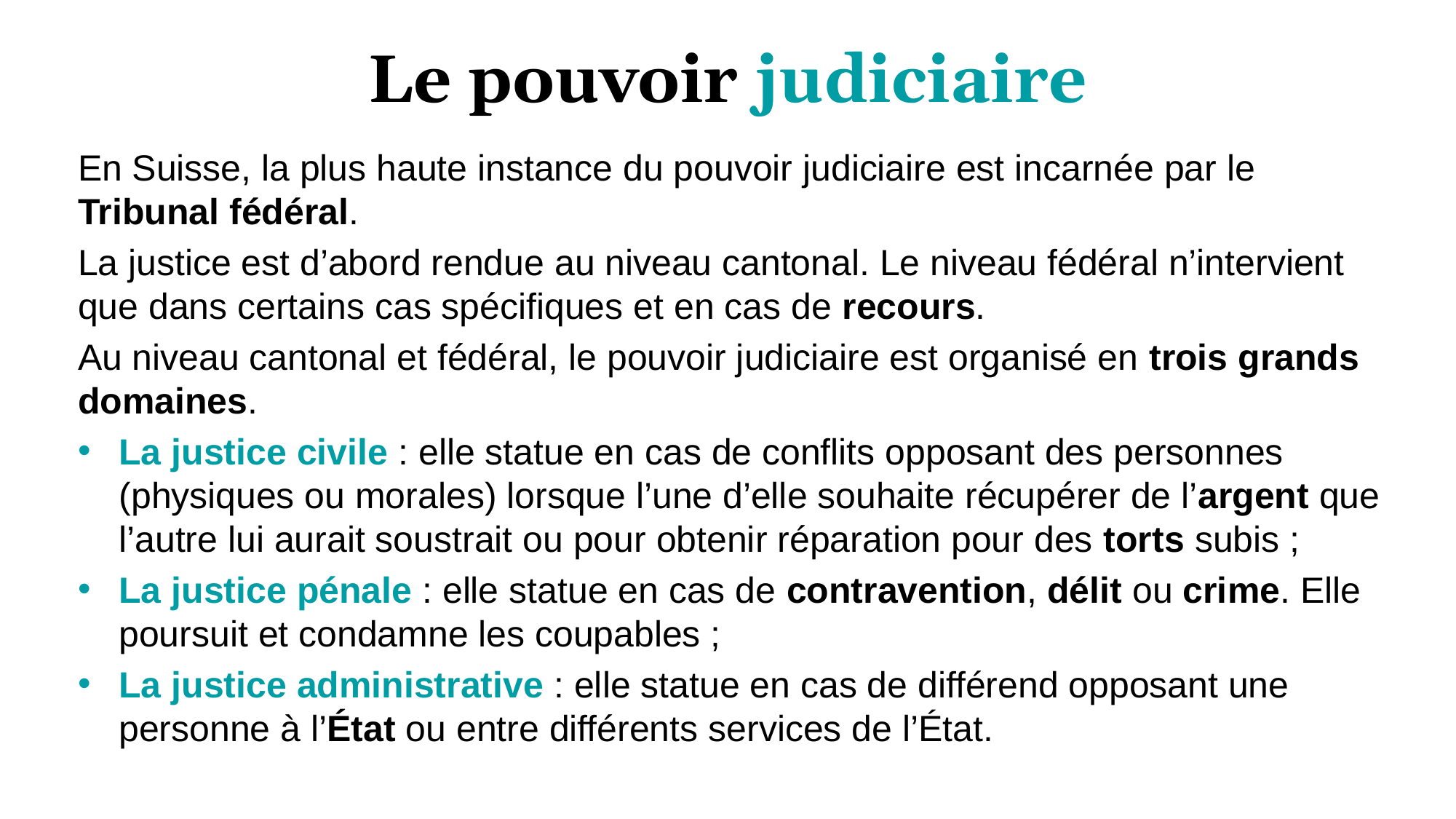

# Le pouvoir judiciaire
En Suisse, la plus haute instance du pouvoir judiciaire est incarnée par le Tribunal fédéral.
La justice est d’abord rendue au niveau cantonal. Le niveau fédéral n’intervient que dans certains cas spécifiques et en cas de recours.
Au niveau cantonal et fédéral, le pouvoir judiciaire est organisé en trois grands domaines.
La justice civile : elle statue en cas de conflits opposant des personnes (physiques ou morales) lorsque l’une d’elle souhaite récupérer de l’argent que l’autre lui aurait soustrait ou pour obtenir réparation pour des torts subis ;
La justice pénale : elle statue en cas de contravention, délit ou crime. Elle poursuit et condamne les coupables ;
La justice administrative : elle statue en cas de différend opposant une personne à l’État ou entre différents services de l’État.